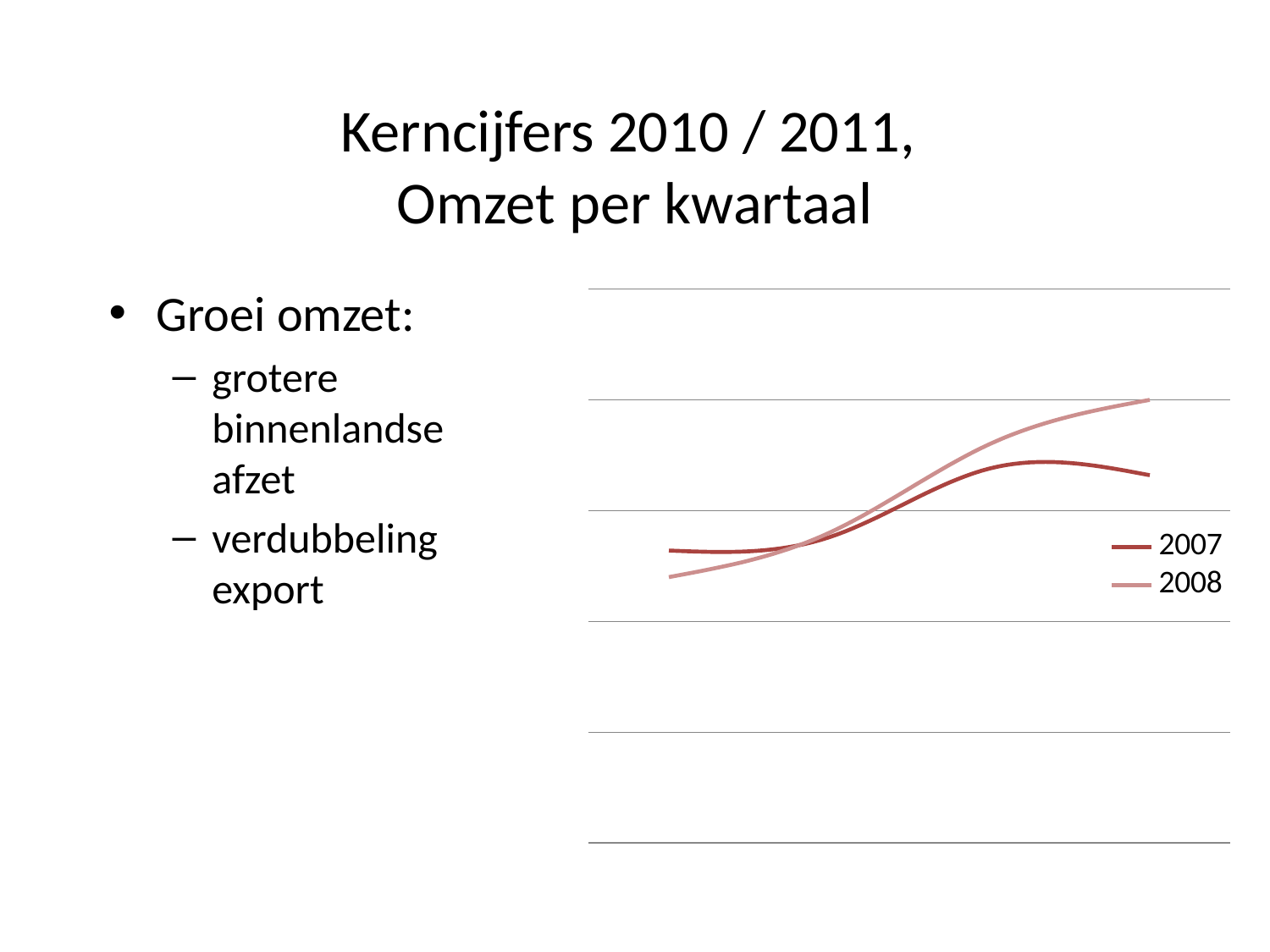

# Kerncijfers 2010 / 2011, Omzet per kwartaal
Groei omzet:
grotere binnenlandse afzet
verdubbeling export

### Chart

| Category | 2007 | 2008 |
|---|---|---|
| 1e kwart | 13.2 | 12.0 |
| 2e kwart | 13.8 | 14.0 |
| 3e kwart | 16.9 | 18.0 |
| 4e kwart | 16.6 | 20.0 |